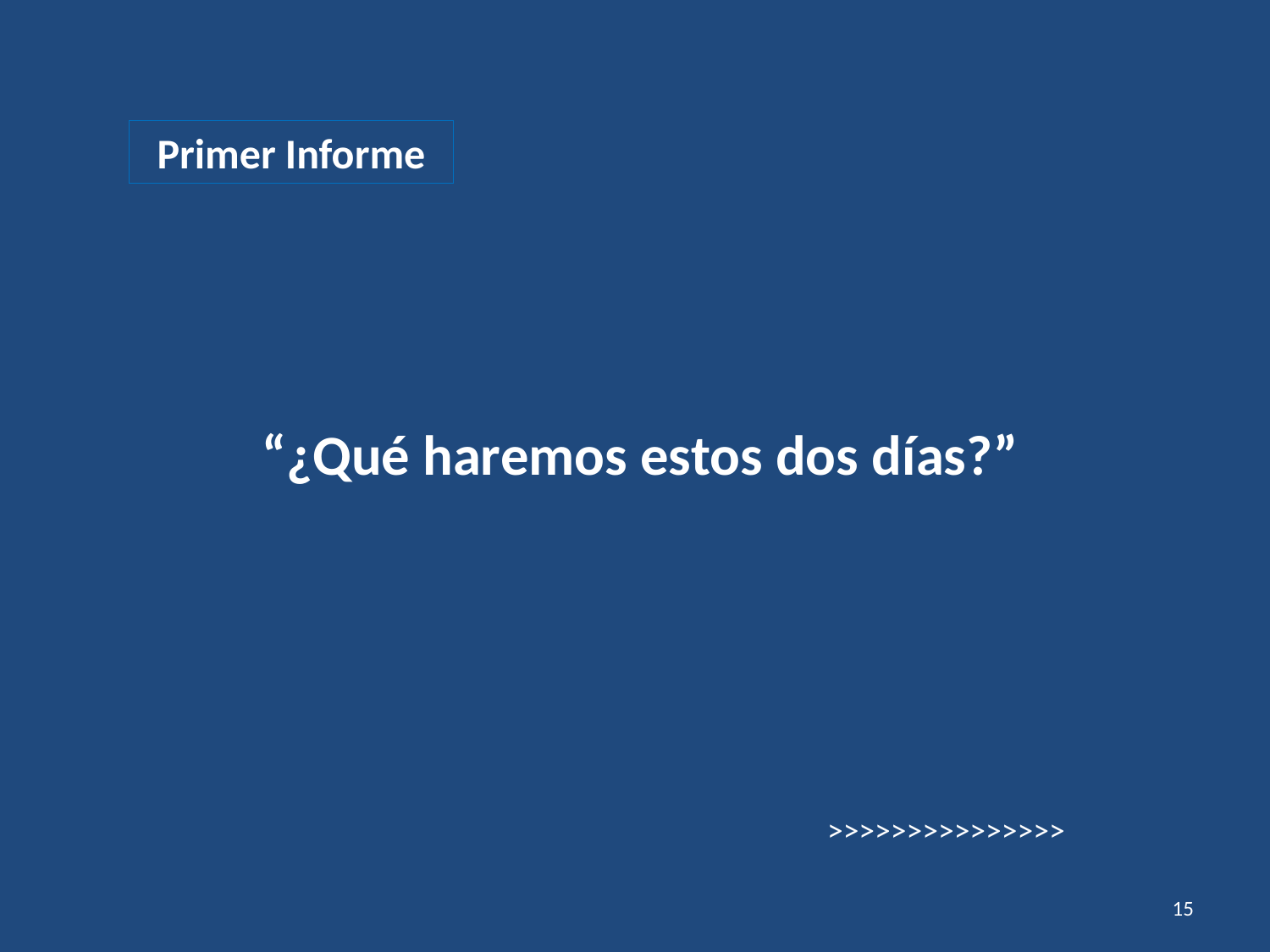

Primer Informe
“¿Qué haremos estos dos días?”

>>>>>>>>>>>>>>>
15